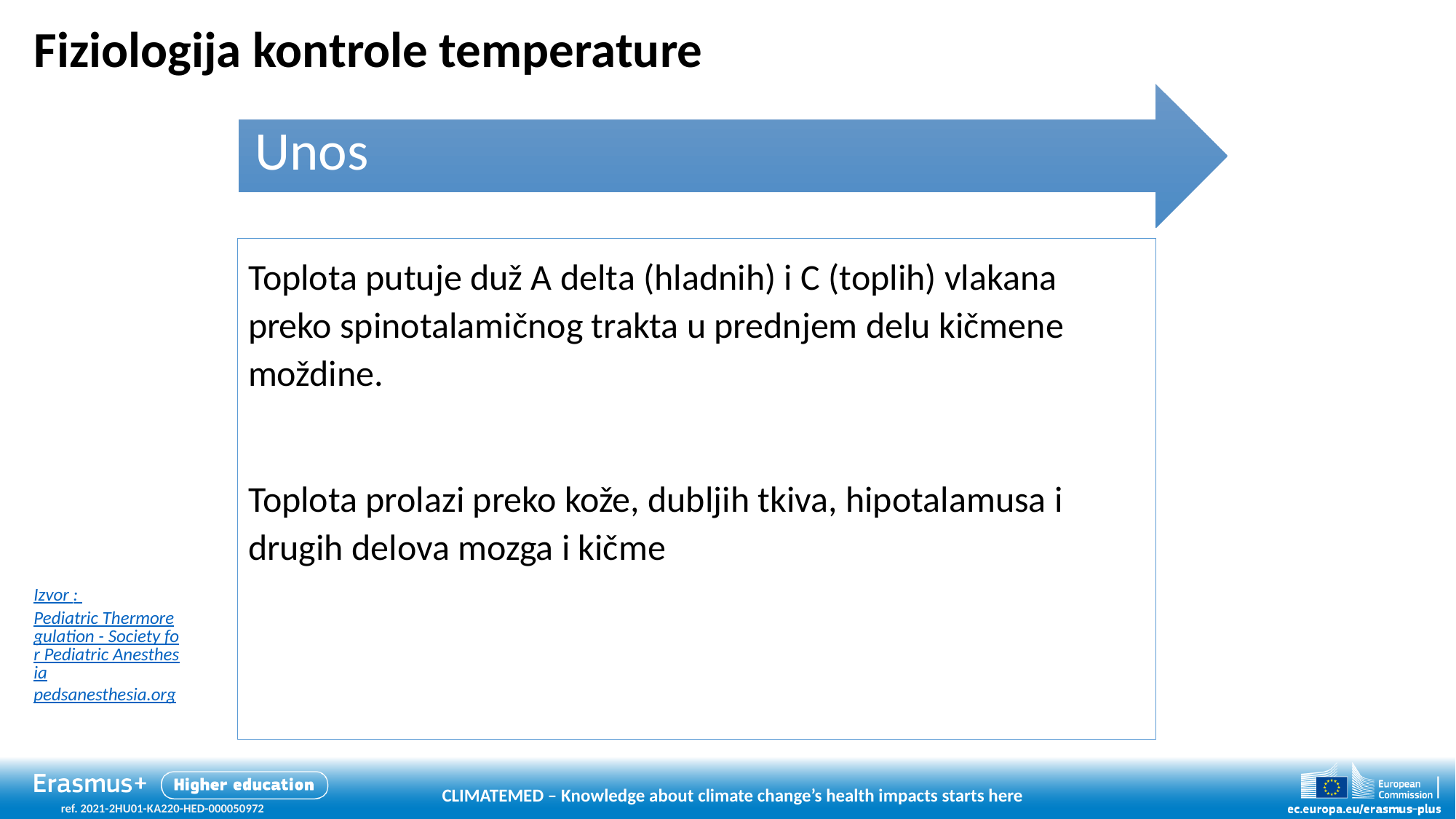

# Fiziologija kontrole temperature
Unos
Toplota putuje duž A delta (hladnih) i C (toplih) vlakana preko spinotalamičnog trakta u prednjem delu kičmene moždine.

Toplota prolazi preko kože, dubljih tkiva, hipotalamusa i drugih delova mozga i kičme

Izvor : Pediatric Thermoregulation - Society for Pediatric Anesthesia
pedsanesthesia.org